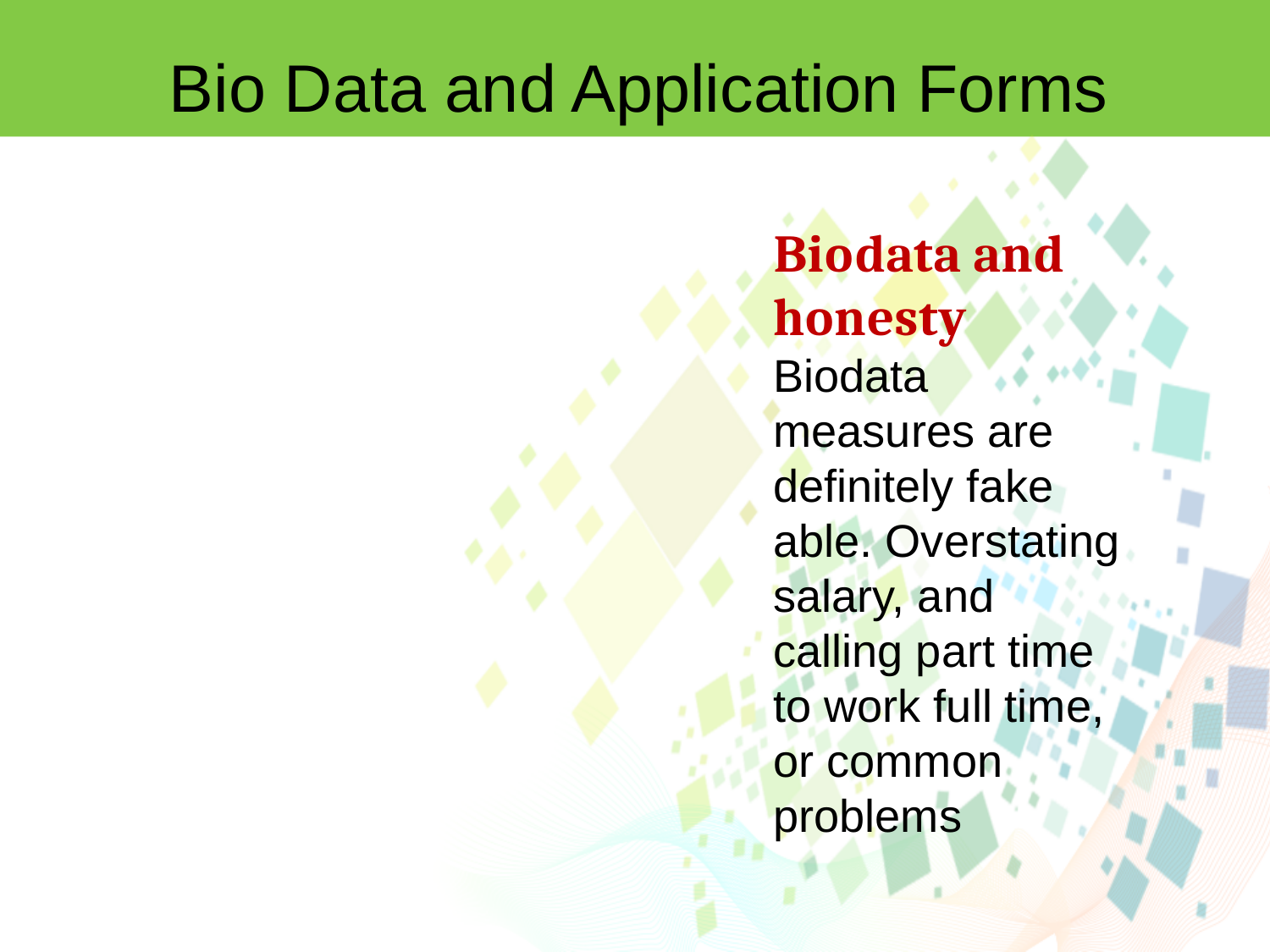

Bio Data and Application Forms
Biodata and honesty
Biodata measures are definitely fake able. Overstating salary, and calling part time to work full time, or common problems